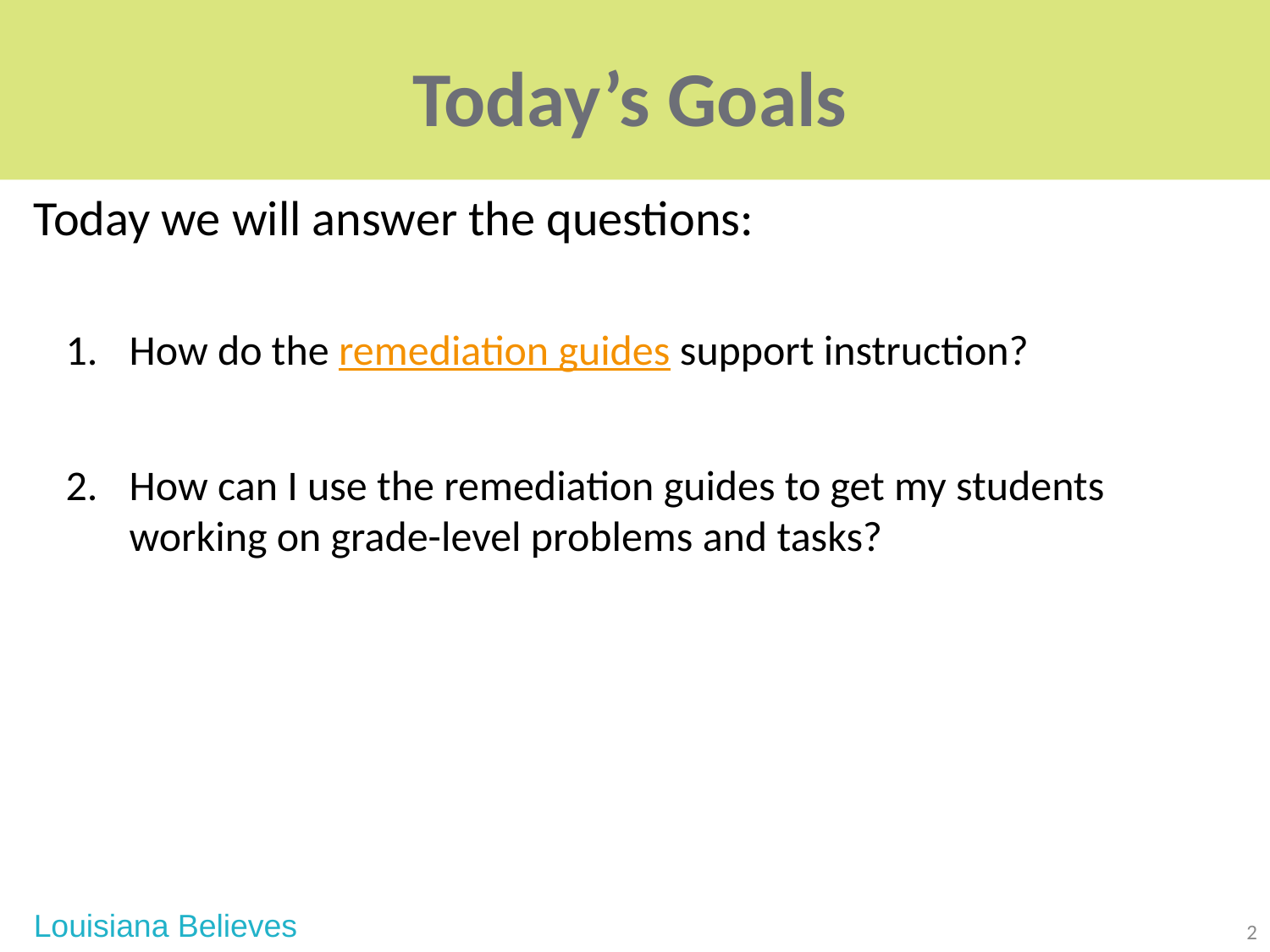

# Today’s Goals
Today we will answer the questions:

How do the remediation guides support instruction?

How can I use the remediation guides to get my students working on grade-level problems and tasks?

Louisiana Believes
2